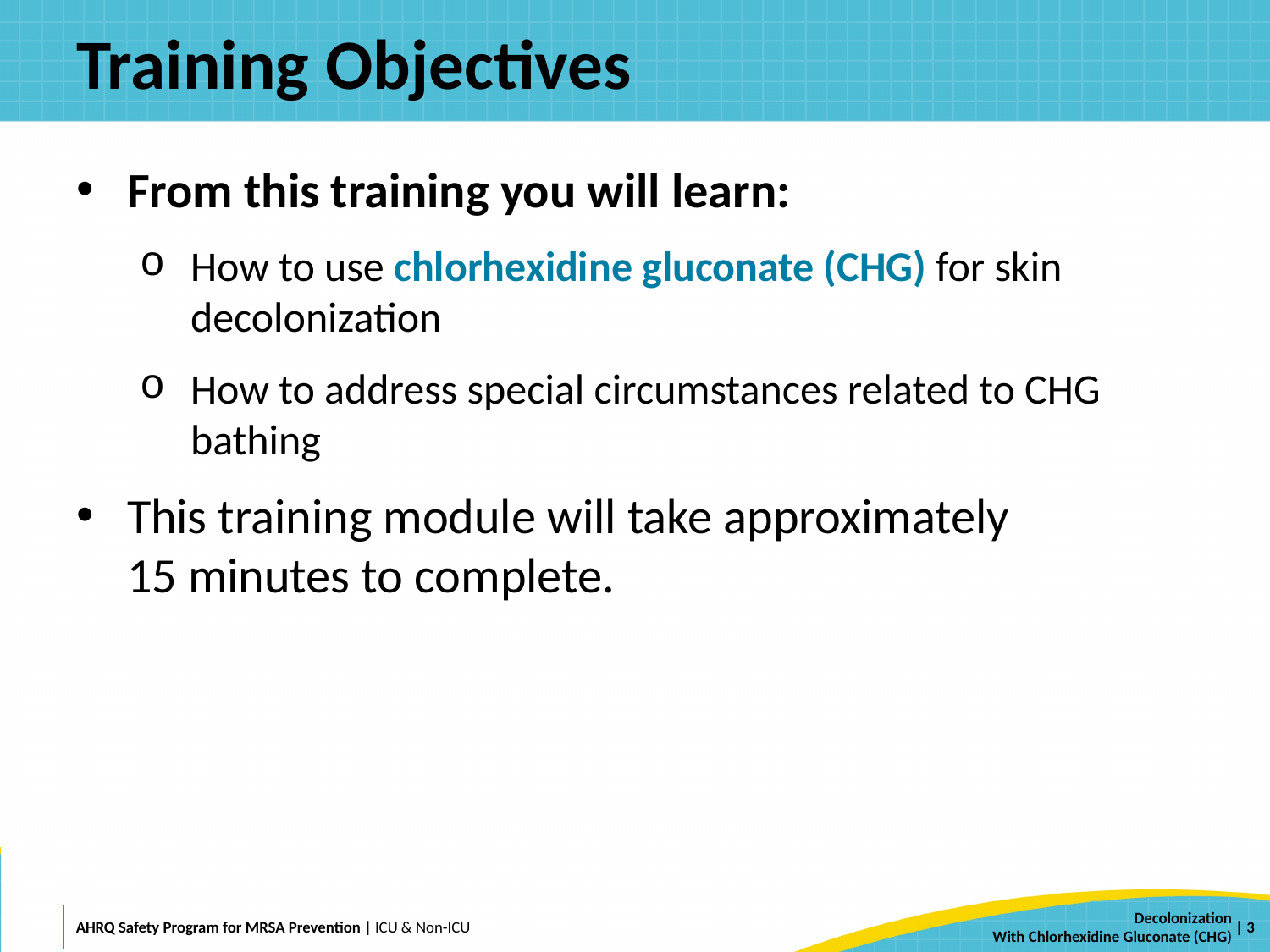

# Training Objectives
From this training you will learn:
How to use chlorhexidine gluconate (CHG) for skin decolonization
How to address special circumstances related to CHG bathing
This training module will take approximately
15 minutes to complete.
 | 3